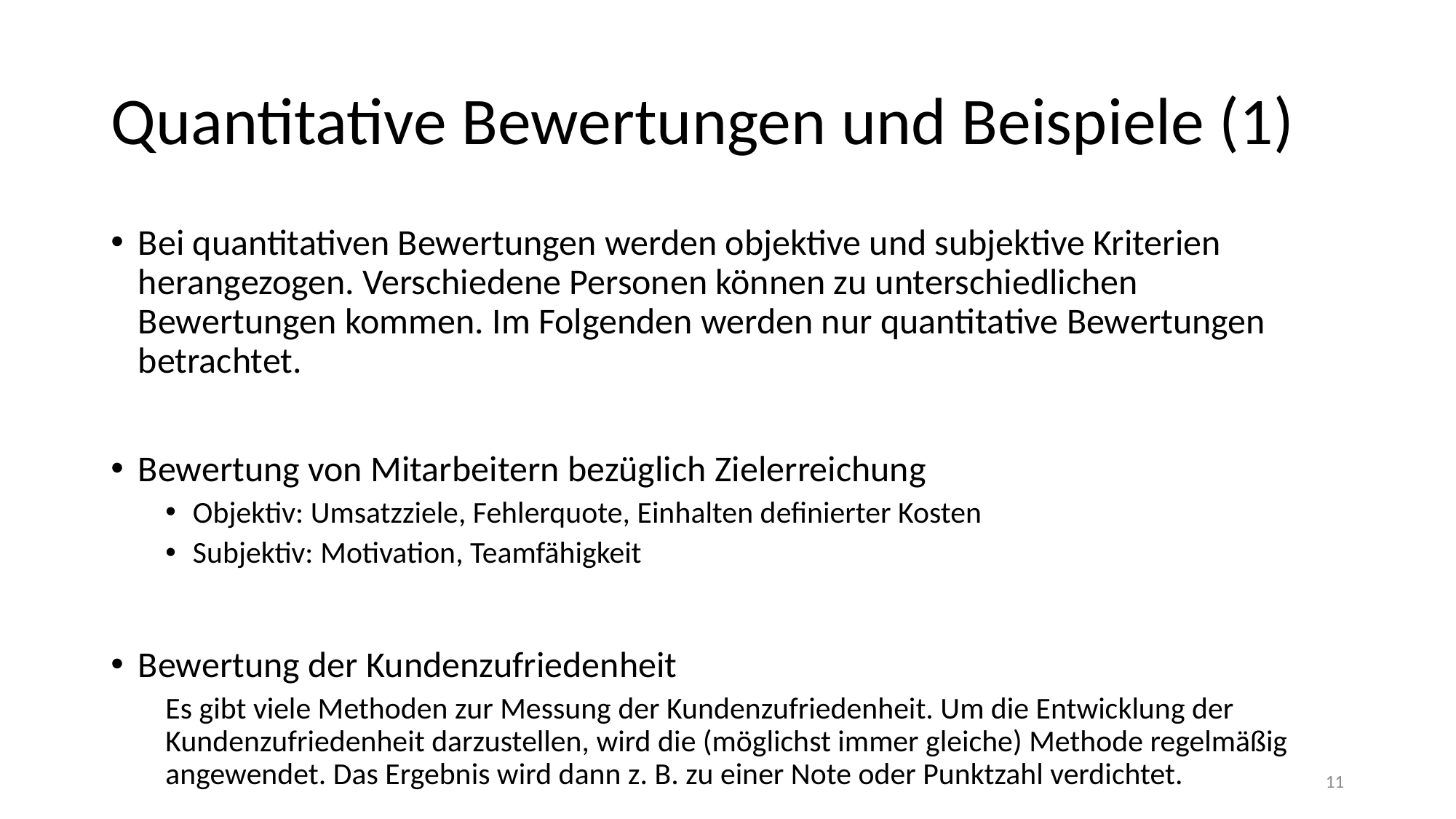

# Quantitative Bewertungen und Beispiele (1)
Bei quantitativen Bewertungen werden objektive und subjektive Kriterien herangezogen. Verschiedene Personen können zu unterschiedlichen Bewertungen kommen. Im Folgenden werden nur quantitative Bewertungen betrachtet.

Bewertung von Mitarbeitern bezüglich Zielerreichung
Objektiv: Umsatzziele, Fehlerquote, Einhalten definierter Kosten
Subjektiv: Motivation, Teamfähigkeit

Bewertung der Kundenzufriedenheit
Es gibt viele Methoden zur Messung der Kundenzufriedenheit. Um die Entwicklung der Kundenzufriedenheit darzustellen, wird die (möglichst immer gleiche) Methode regelmäßig angewendet. Das Ergebnis wird dann z. B. zu einer Note oder Punktzahl verdichtet.
11